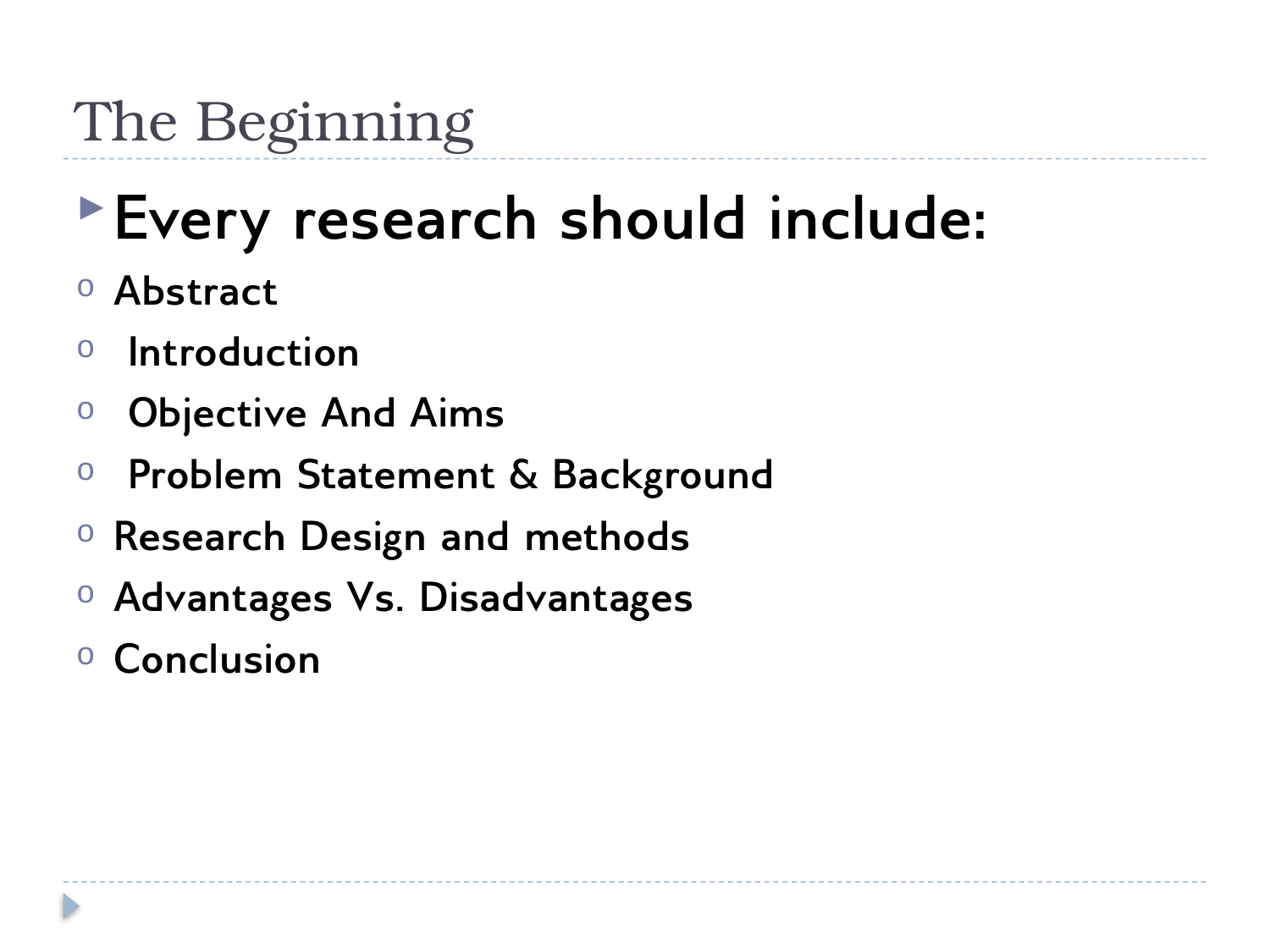

# The Beginning
Every research should include:
Abstract
 Introduction
 Objective And Aims
 Problem Statement & Background
Research Design and methods
Advantages Vs. Disadvantages
Conclusion